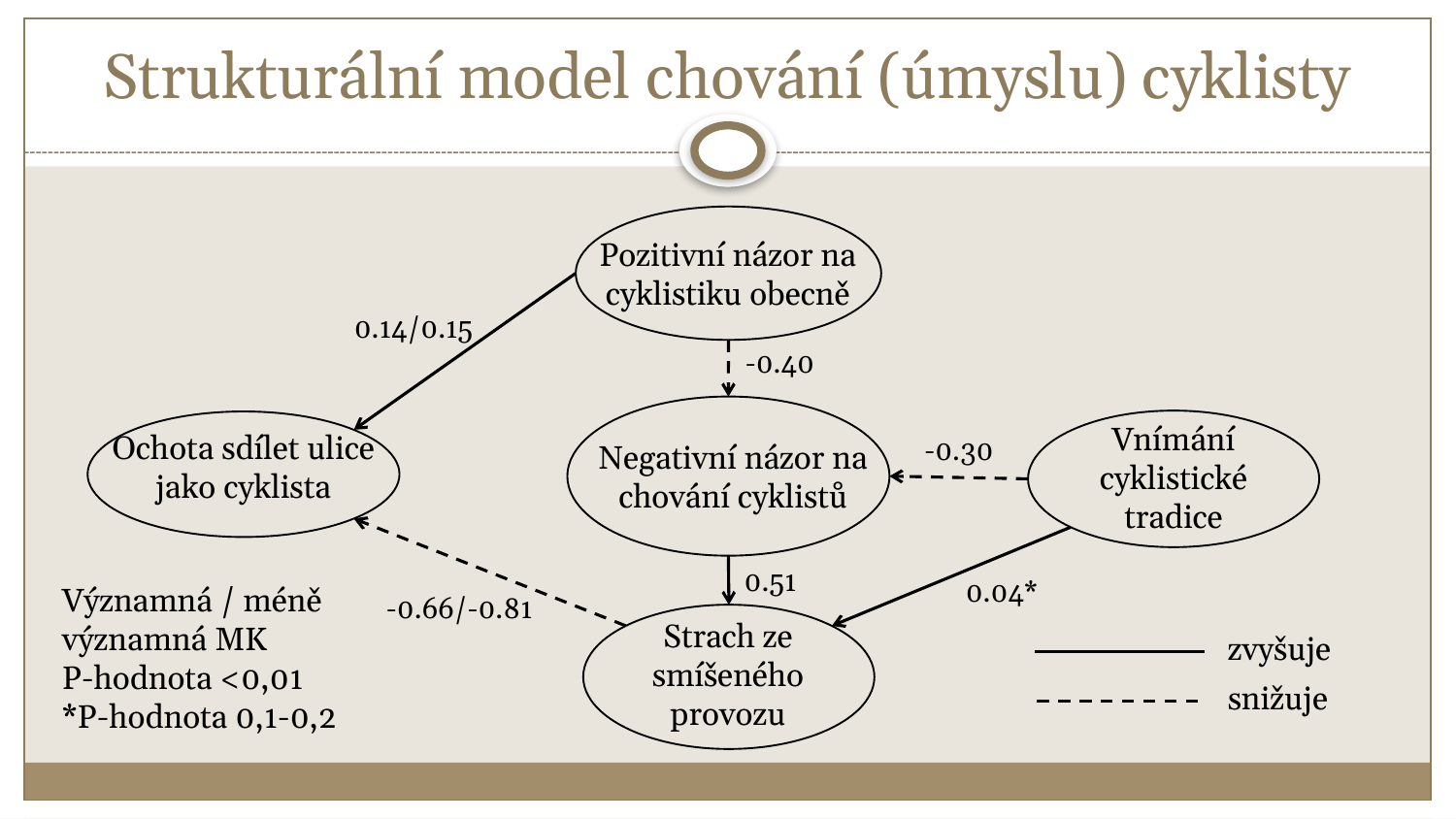

# Strukturální model chování (úmyslu) cyklisty

Pozitivní názor na cyklistiku obecně
0.14/0.15
-0.40

Vnímání cyklistické tradice
Ochota sdílet ulice jako cyklista
-0.30
Negativní názor na chování cyklistů
0.51
0.04*
Významná / méně významná MK
P-hodnota <0,01
*P-hodnota 0,1-0,2
-0.66/-0.81

Strach ze smíšeného provozu
zvyšuje
snižuje